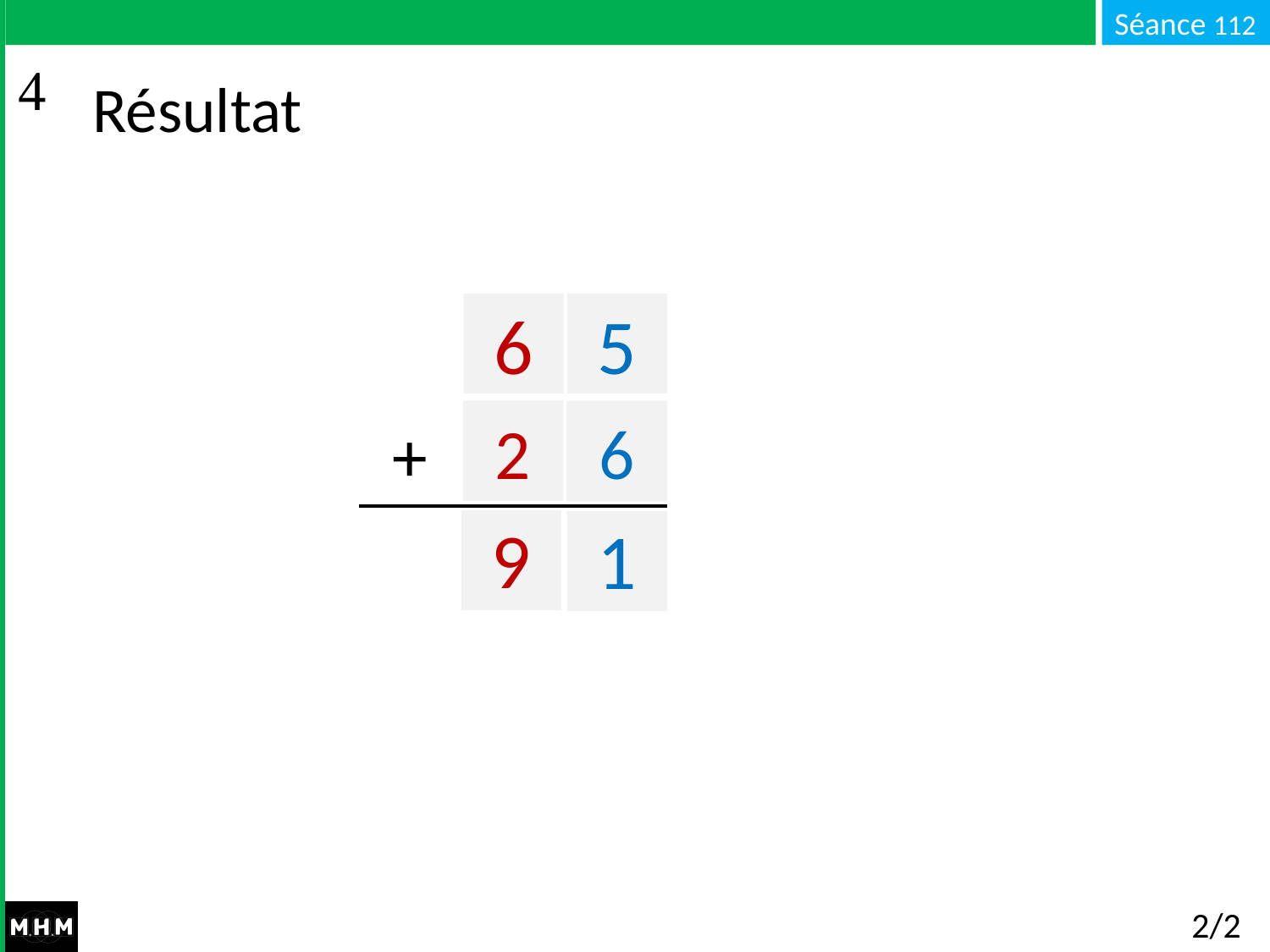

# Résultat
6
5
+
2
…
6
…
9
1
2/2